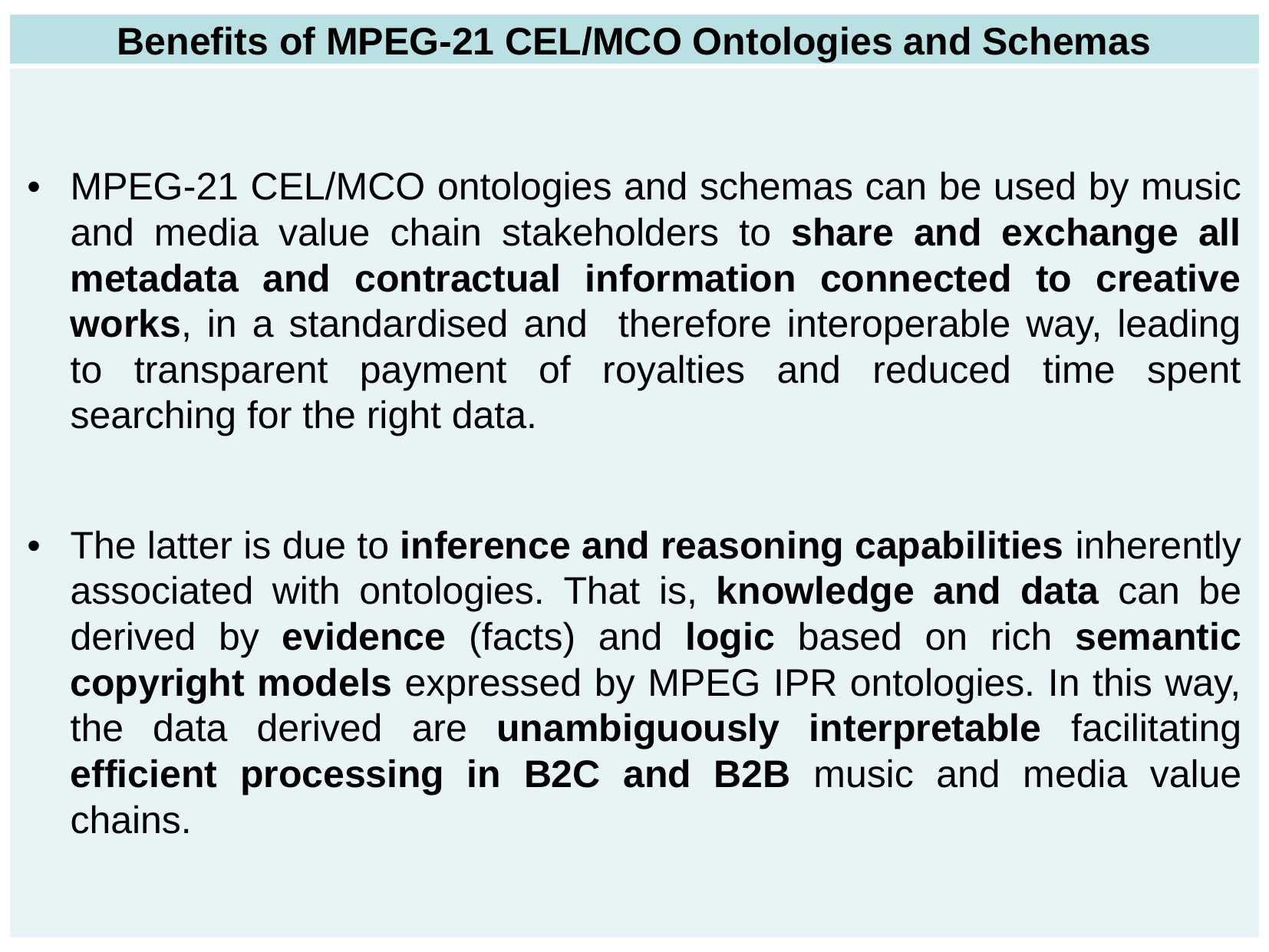

| Benefits of MPEG-21 CEL/MCO Ontologies and Schemas |
| --- |
| MPEG-21 CEL/MCO ontologies and schemas can be used by music and media value chain stakeholders to share and exchange all metadata and contractual information connected to creative works, in a standardised and therefore interoperable way, leading to transparent payment of royalties and reduced time spent searching for the right data. The latter is due to inference and reasoning capabilities inherently associated with ontologies. That is, knowledge and data can be derived by evidence (facts) and logic based on rich semantic copyright models expressed by MPEG IPR ontologies. In this way, the data derived are unambiguously interpretable facilitating efficient processing in B2C and B2B music and media value chains. |